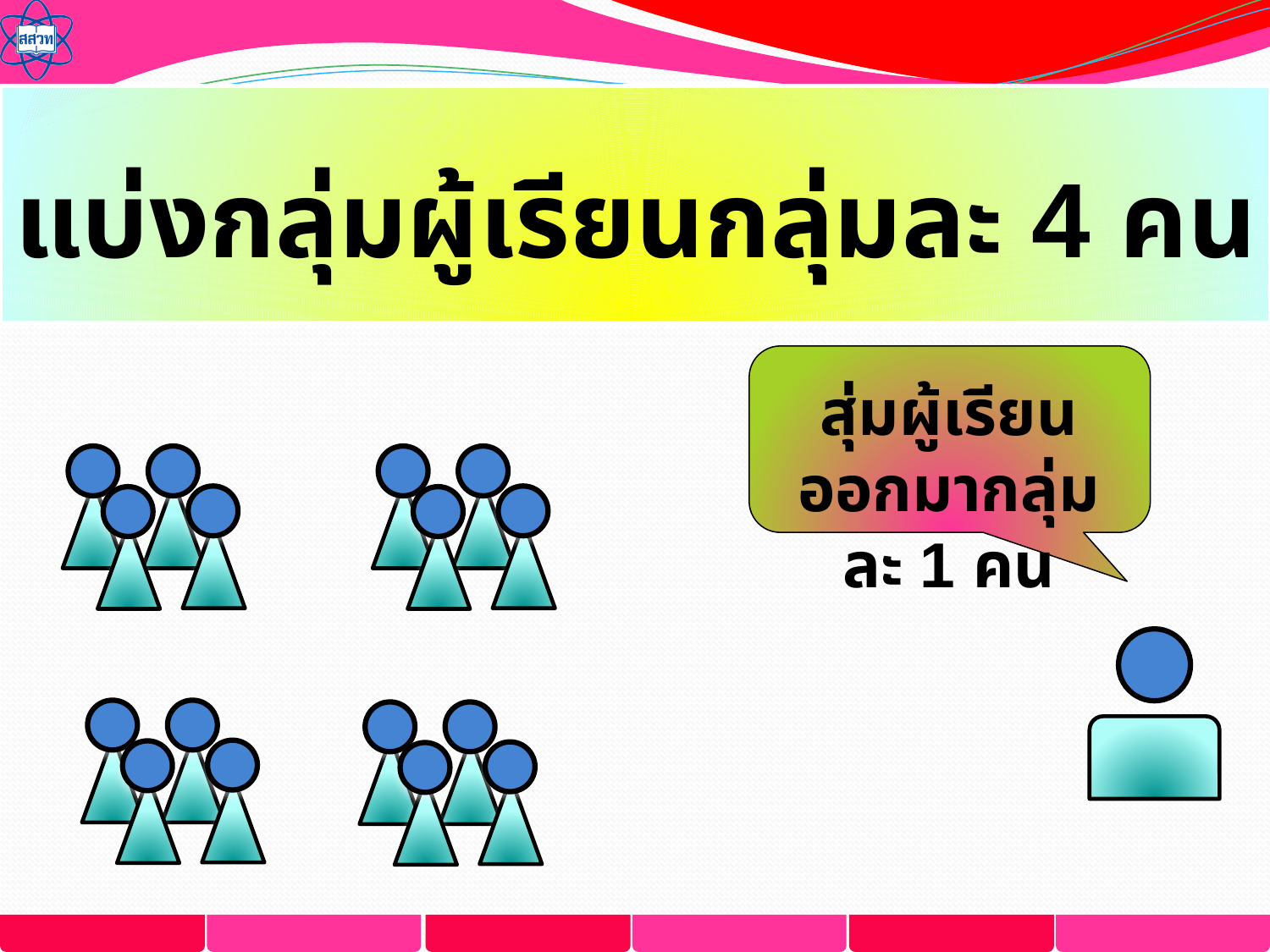

แบ่งกลุ่มผู้เรียนกลุ่มละ 4 คน

สุ่มผู้เรียนออกมากลุ่มละ 1 คน